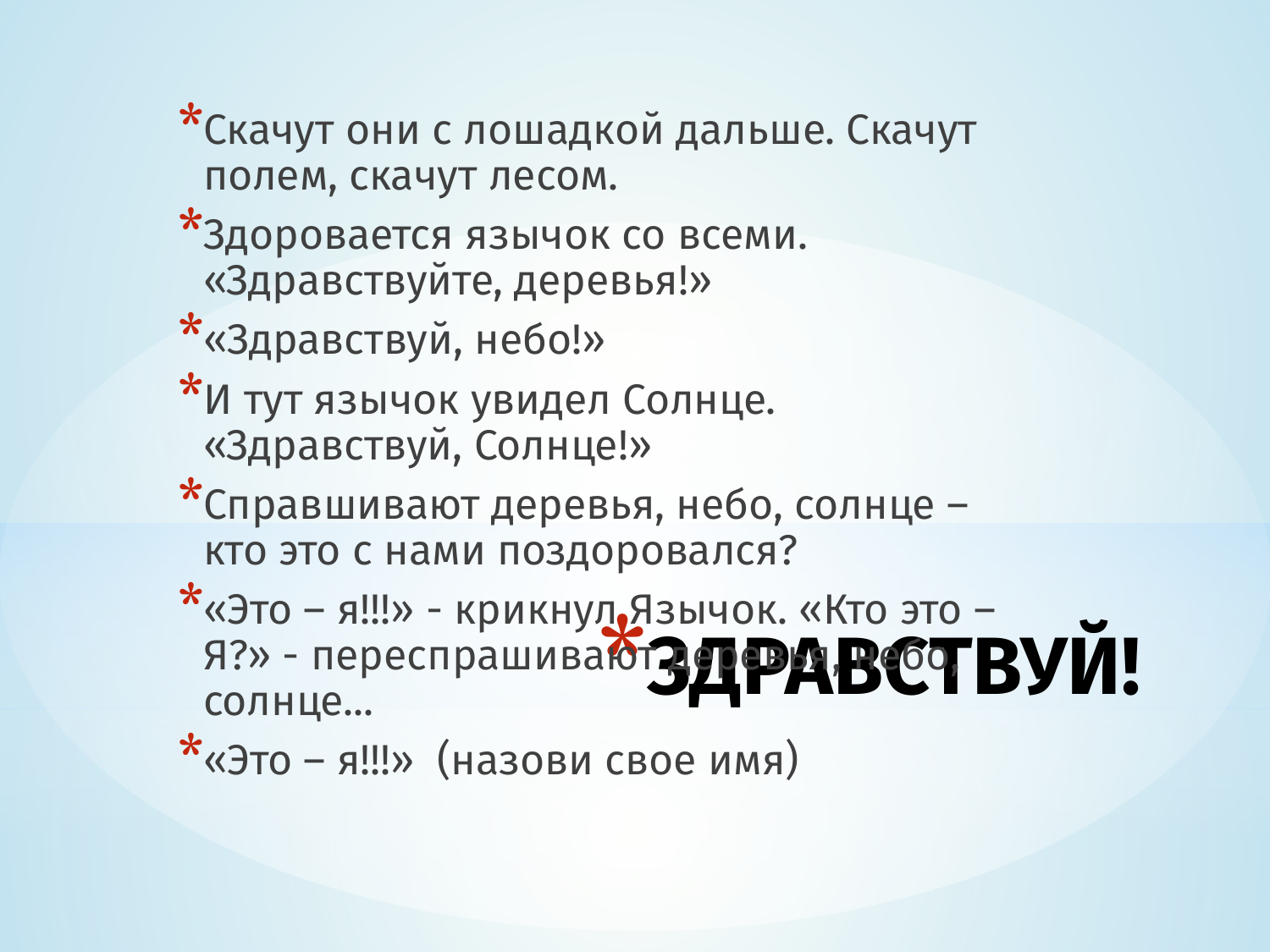

Скачут они с лошадкой дальше. Скачут полем, скачут лесом.
Здоровается язычок со всеми. «Здравствуйте, деревья!»
«Здравствуй, небо!»
И тут язычок увидел Солнце. «Здравствуй, Солнце!»
Справшивают деревья, небо, солнце – кто это с нами поздоровался?
«Это – я!!!» - крикнул Язычок. «Кто это – Я?» - переспрашивают деревья, небо, солнце...
«Это – я!!!»  (назови свое имя)
# ЗДРАВСТВУЙ!